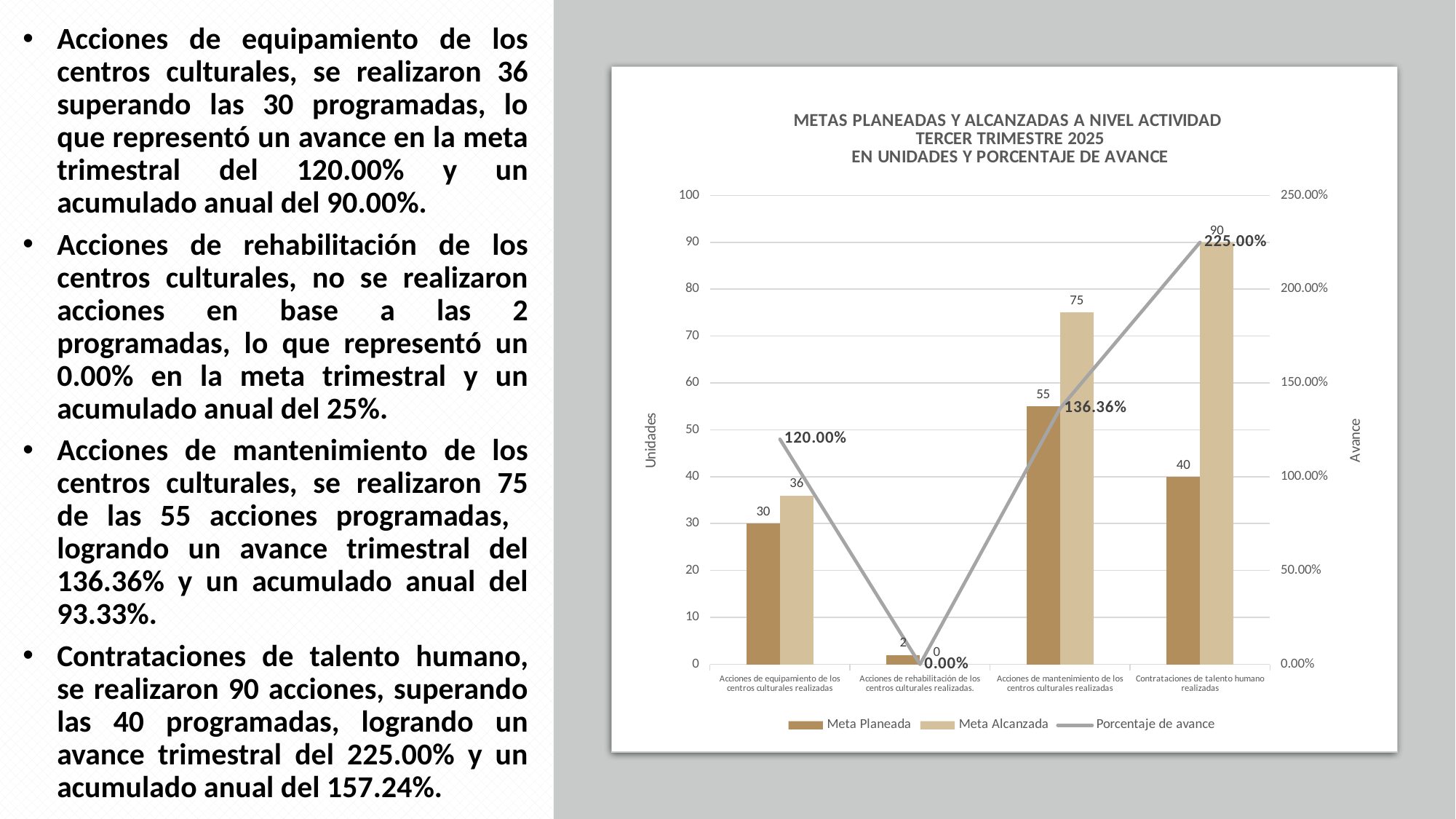

Acciones de equipamiento de los centros culturales, se realizaron 36 superando las 30 programadas, lo que representó un avance en la meta trimestral del 120.00% y un acumulado anual del 90.00%.
Acciones de rehabilitación de los centros culturales, no se realizaron acciones en base a las 2 programadas, lo que representó un 0.00% en la meta trimestral y un acumulado anual del 25%.
Acciones de mantenimiento de los centros culturales, se realizaron 75 de las 55 acciones programadas,  logrando un avance trimestral del 136.36% y un acumulado anual del 93.33%.
Contrataciones de talento humano, se realizaron 90 acciones, superando las 40 programadas, logrando un avance trimestral del 225.00% y un acumulado anual del 157.24%.

### Chart: METAS PLANEADAS Y ALCANZADAS A NIVEL ACTIVIDAD
TERCER TRIMESTRE 2025
EN UNIDADES Y PORCENTAJE DE AVANCE

| Category | Meta Planeada | Meta Alcanzada |  |
|---|---|---|---|
| Acciones de equipamiento de los centros culturales realizadas | 30.0 | 36.0 | 1.2 |
| Acciones de rehabilitación de los centros culturales realizadas. | 2.0 | 0.0 | 0.0 |
| Acciones de mantenimiento de los centros culturales realizadas | 55.0 | 75.0 | 1.3636363636363635 |
| Contrataciones de talento humano realizadas | 40.0 | 90.0 | 2.25 |